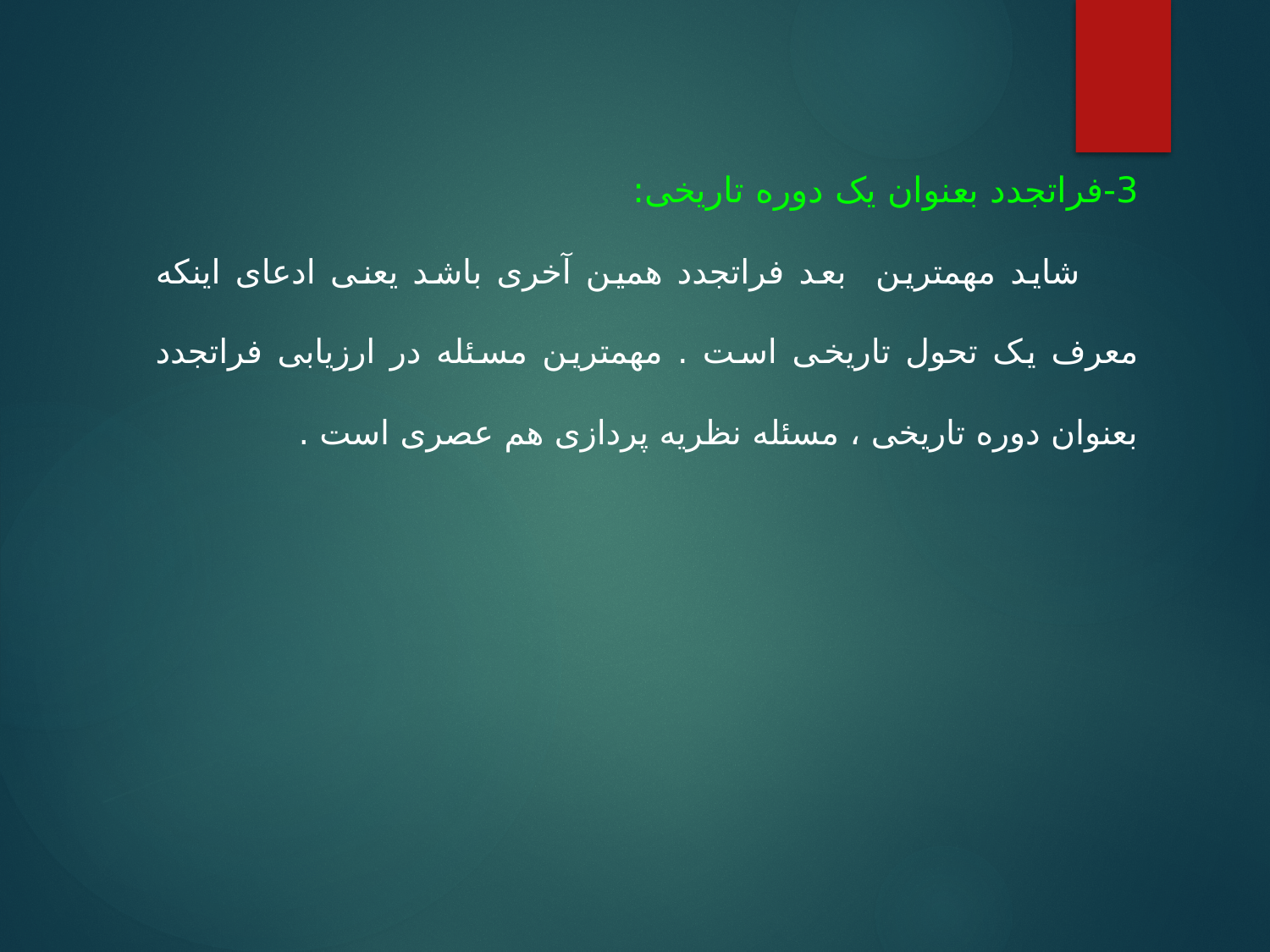

3-فراتجدد بعنوان یک دوره تاریخی:
    شاید مهمترین  بعد فراتجدد همین آخری باشد یعنی ادعای اینکه معرف یک تحول تاریخی است . مهمترین مسئله در ارزیابی فراتجدد بعنوان دوره تاریخی ، مسئله نظریه پردازی هم عصری است .